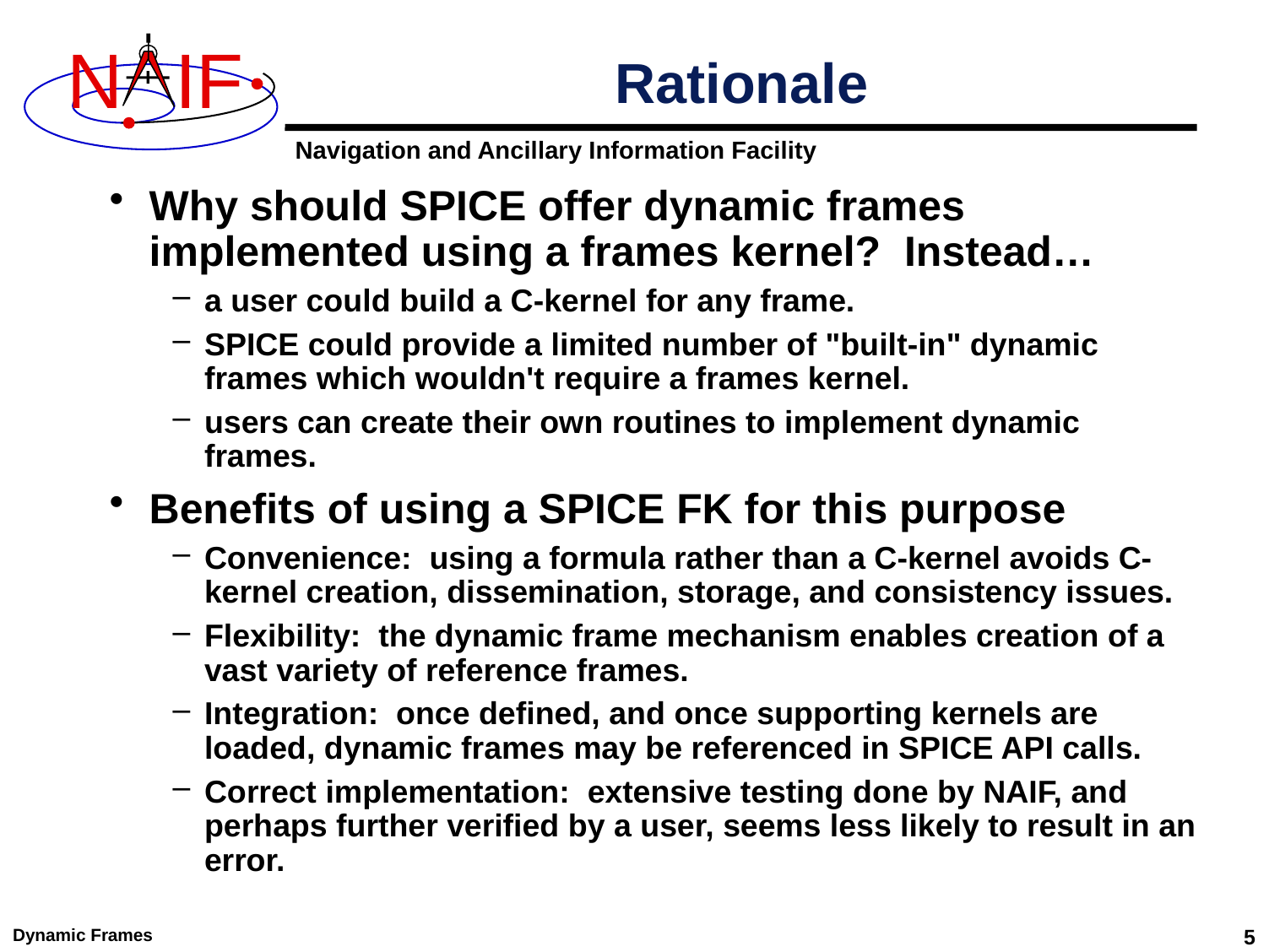

# Rationale
Why should SPICE offer dynamic frames implemented using a frames kernel?  Instead…
a user could build a C-kernel for any frame.
SPICE could provide a limited number of "built-in" dynamic frames which wouldn't require a frames kernel.
users can create their own routines to implement dynamic frames.
Benefits of using a SPICE FK for this purpose
Convenience:  using a formula rather than a C-kernel avoids C-kernel creation, dissemination, storage, and consistency issues.
Flexibility:  the dynamic frame mechanism enables creation of a vast variety of reference frames.
Integration:  once defined, and once supporting kernels are loaded, dynamic frames may be referenced in SPICE API calls.
Correct implementation:  extensive testing done by NAIF, and perhaps further verified by a user, seems less likely to result in an error.

Dynamic Frames
5